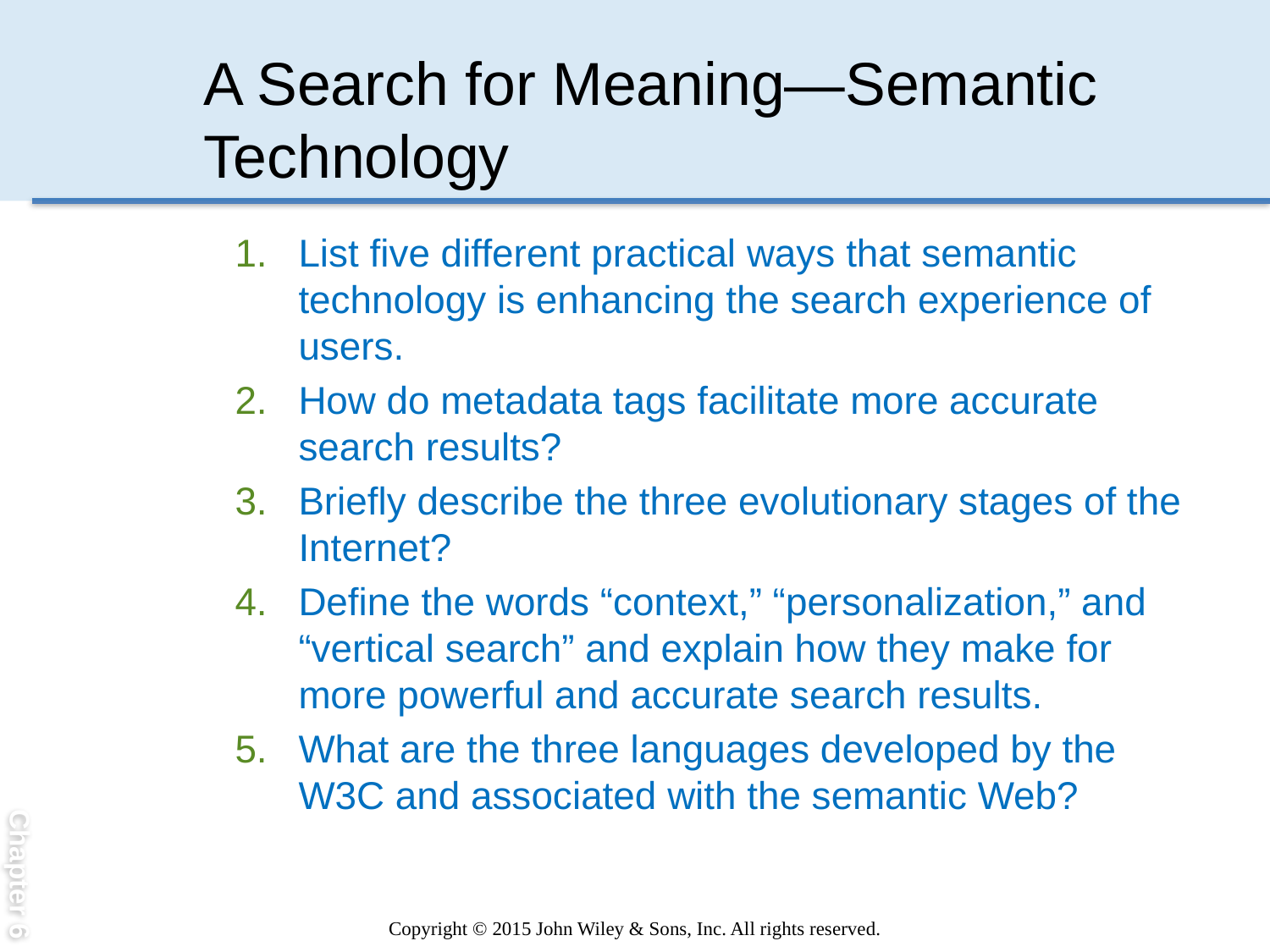

Chapter 6
# A Search for Meaning—Semantic Technology
List five different practical ways that semantic technology is enhancing the search experience of users.
How do metadata tags facilitate more accurate search results?
Briefly describe the three evolutionary stages of the Internet?
Define the words “context,” “personalization,” and “vertical search” and explain how they make for more powerful and accurate search results.
What are the three languages developed by the W3C and associated with the semantic Web?